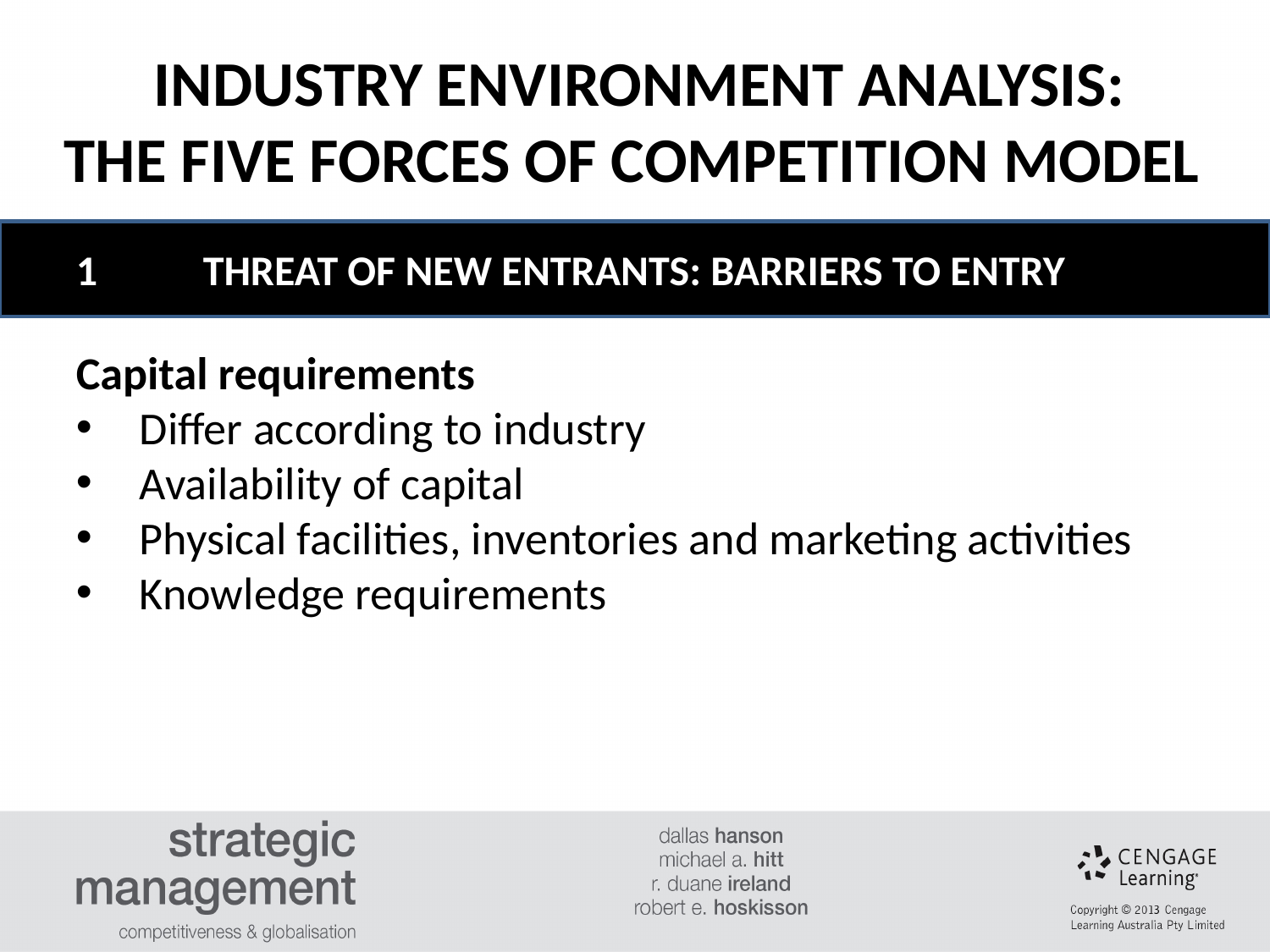

INDUSTRY ENVIRONMENT ANALYSIS:
THE FIVE FORCES OF COMPETITION MODEL
#

1	THREAT OF NEW ENTRANTS: BARRIERS TO ENTRY
Capital requirements
Differ according to industry
Availability of capital
Physical facilities, inventories and marketing activities
Knowledge requirements